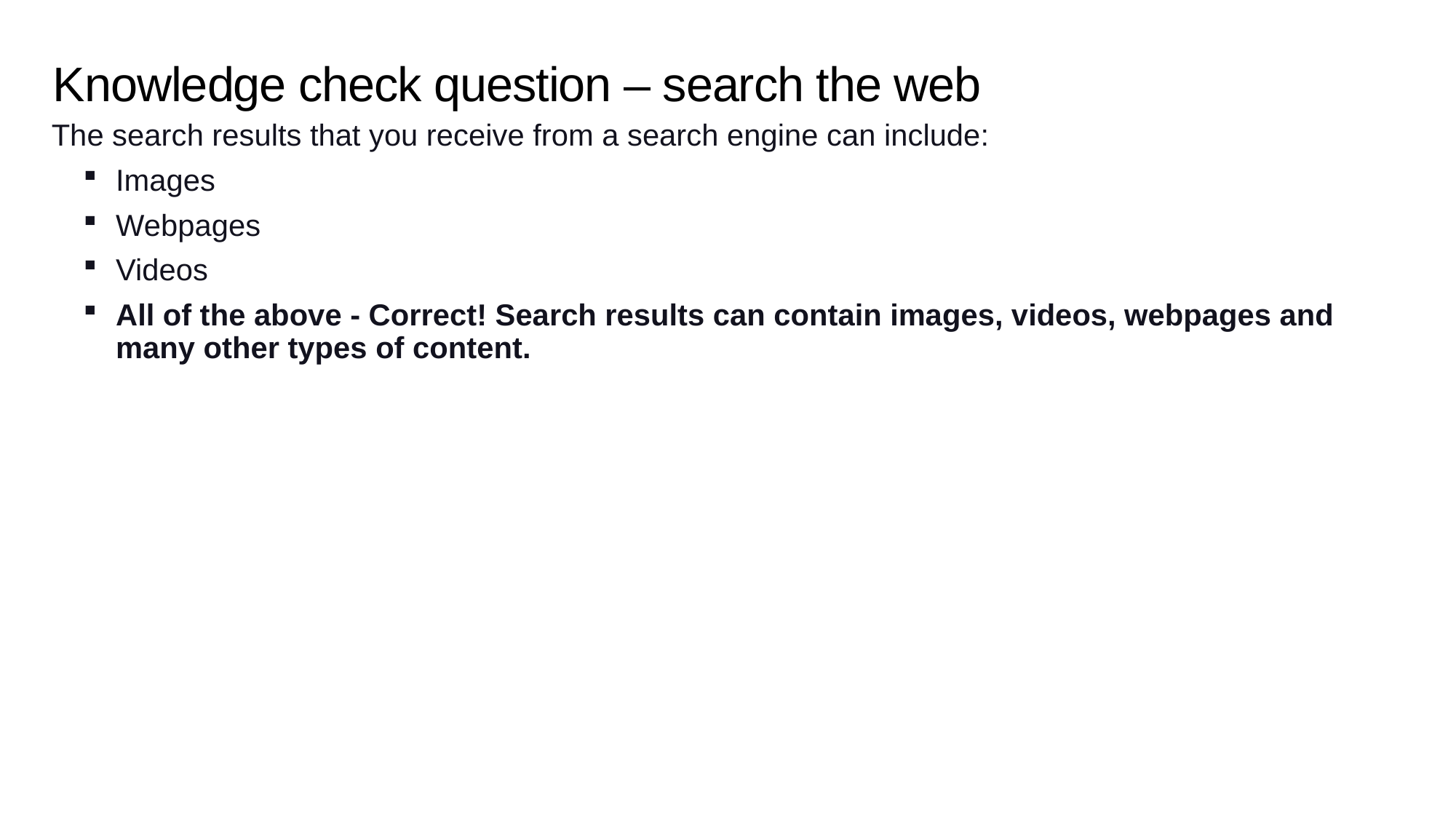

# Knowledge check question – search the web
The search results that you receive from a search engine can include:
Images
Webpages
Videos
All of the above - Correct! Search results can contain images, videos, webpages and many other types of content.